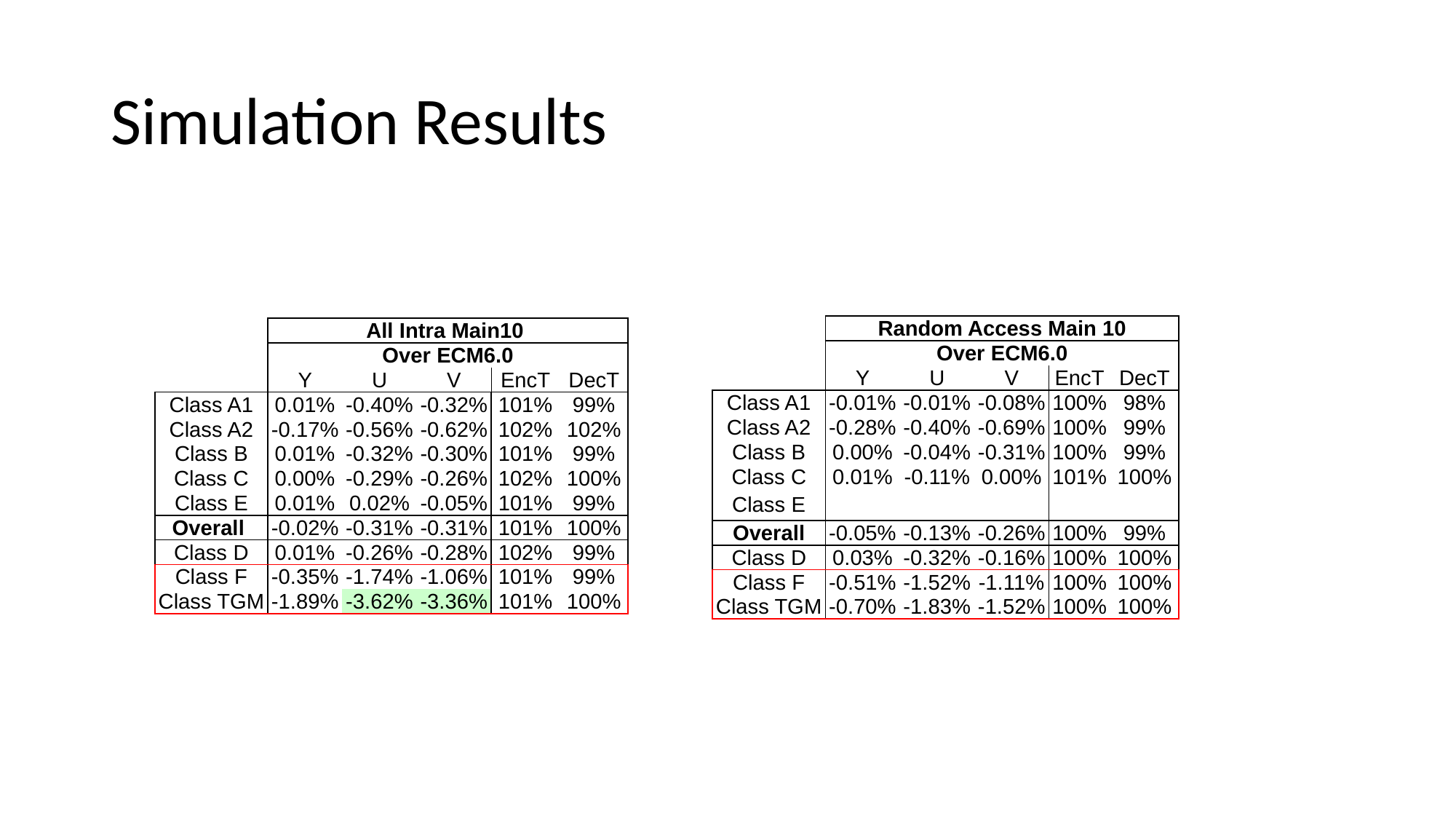

# Simulation Results

|  | Random Access Main 10 |  |  |  |  |
| --- | --- | --- | --- | --- | --- |
|  | Over ECM6.0 |  |  |  |  |
|  | Y | U | V | EncT | DecT |
| Class A1 | -0.01% | -0.01% | -0.08% | 100% | 98% |
| Class A2 | -0.28% | -0.40% | -0.69% | 100% | 99% |
| Class B | 0.00% | -0.04% | -0.31% | 100% | 99% |
| Class C | 0.01% | -0.11% | 0.00% | 101% | 100% |
| Class E |  |  |  |  |  |
| Overall | -0.05% | -0.13% | -0.26% | 100% | 99% |
| Class D | 0.03% | -0.32% | -0.16% | 100% | 100% |
| Class F | -0.51% | -1.52% | -1.11% | 100% | 100% |
| Class TGM | -0.70% | -1.83% | -1.52% | 100% | 100% |
|  | All Intra Main10 |  |  |  |  |
| --- | --- | --- | --- | --- | --- |
|  | Over ECM6.0 |  |  |  |  |
|  | Y | U | V | EncT | DecT |
| Class A1 | 0.01% | -0.40% | -0.32% | 101% | 99% |
| Class A2 | -0.17% | -0.56% | -0.62% | 102% | 102% |
| Class B | 0.01% | -0.32% | -0.30% | 101% | 99% |
| Class C | 0.00% | -0.29% | -0.26% | 102% | 100% |
| Class E | 0.01% | 0.02% | -0.05% | 101% | 99% |
| Overall | -0.02% | -0.31% | -0.31% | 101% | 100% |
| Class D | 0.01% | -0.26% | -0.28% | 102% | 99% |
| Class F | -0.35% | -1.74% | -1.06% | 101% | 99% |
| Class TGM | -1.89% | -3.62% | -3.36% | 101% | 100% |